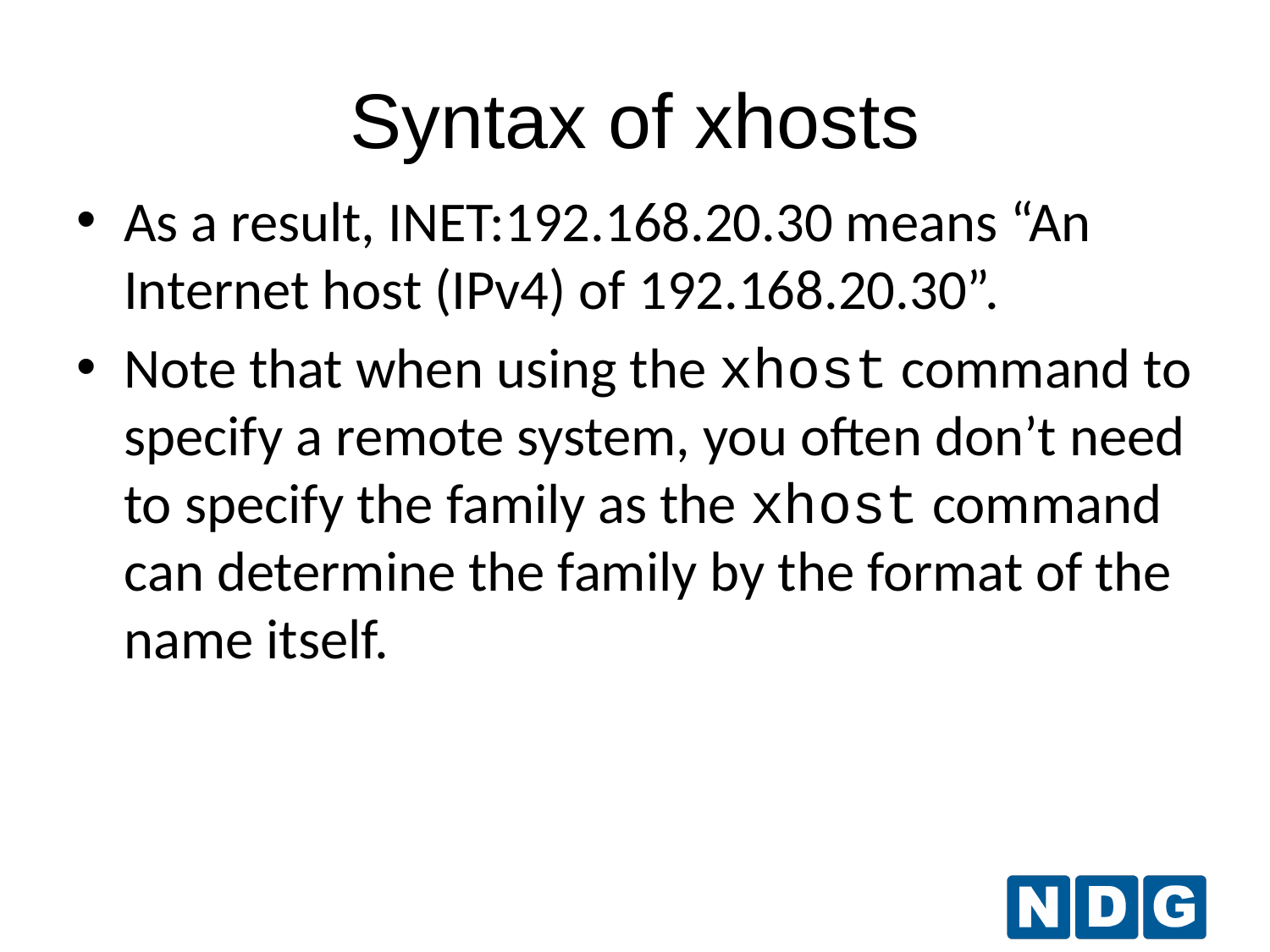

# Syntax of xhosts
As a result, INET:192.168.20.30 means “An Internet host (IPv4) of 192.168.20.30”.
Note that when using the xhost command to specify a remote system, you often don’t need to specify the family as the xhost command can determine the family by the format of the name itself.